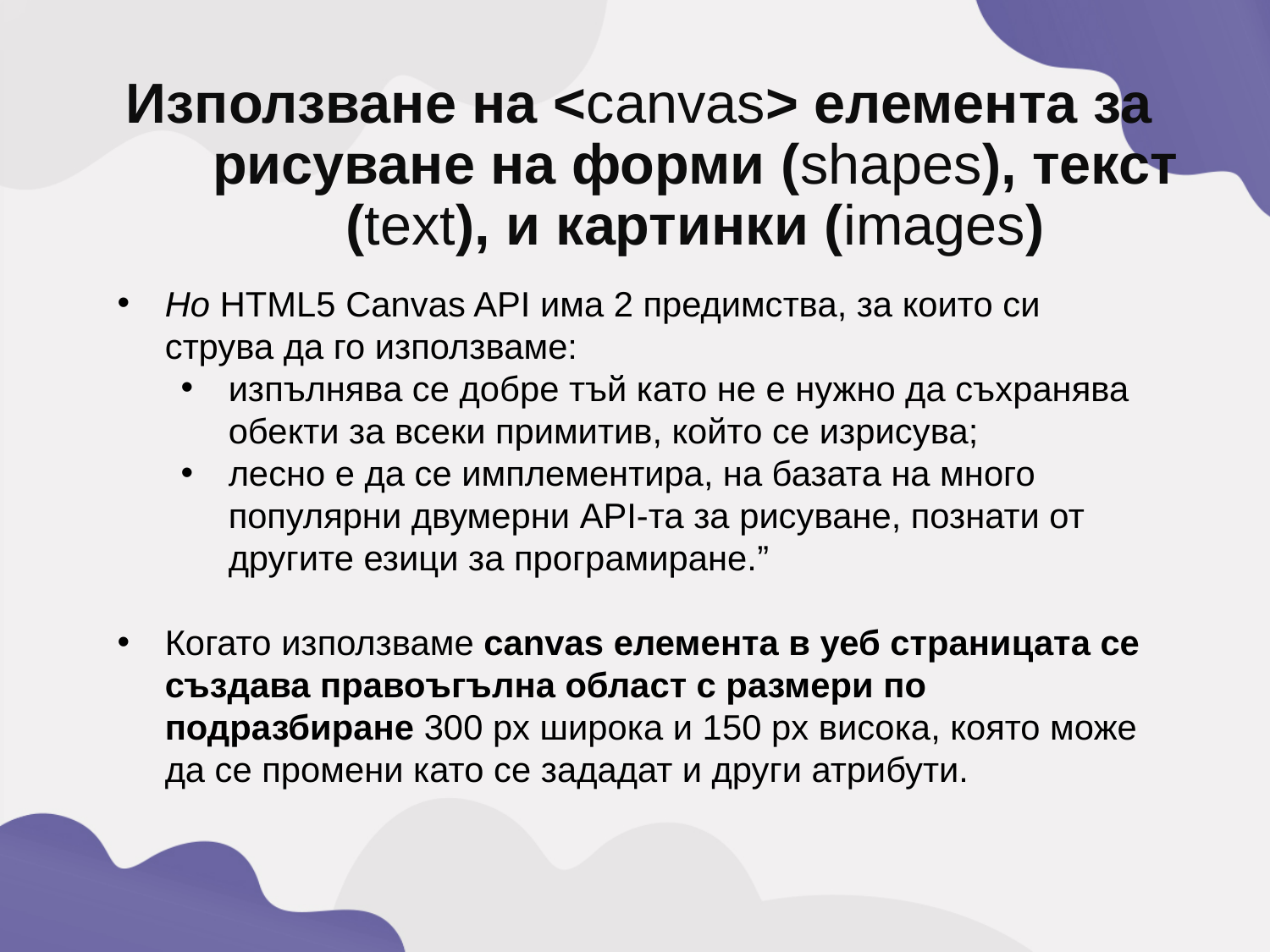

Използване на <canvas> елемента за рисуване на форми (shapes), текст (text), и картинки (images)

Но HTML5 Canvas API има 2 предимства, за които си струва да го използваме:
изпълнява се добре тъй като не е нужно да съхранява обекти за всеки примитив, който се изрисува;
лесно е да се имплементира, на базата на много популярни двумерни API-та за рисуване, познати от другите езици за програмиране.”
Когато използваме canvas елемента в уеб страницата се създава правоъгълна област с размери по подразбиране 300 px широка и 150 px висока, която може да се промени като се зададат и други атрибути.